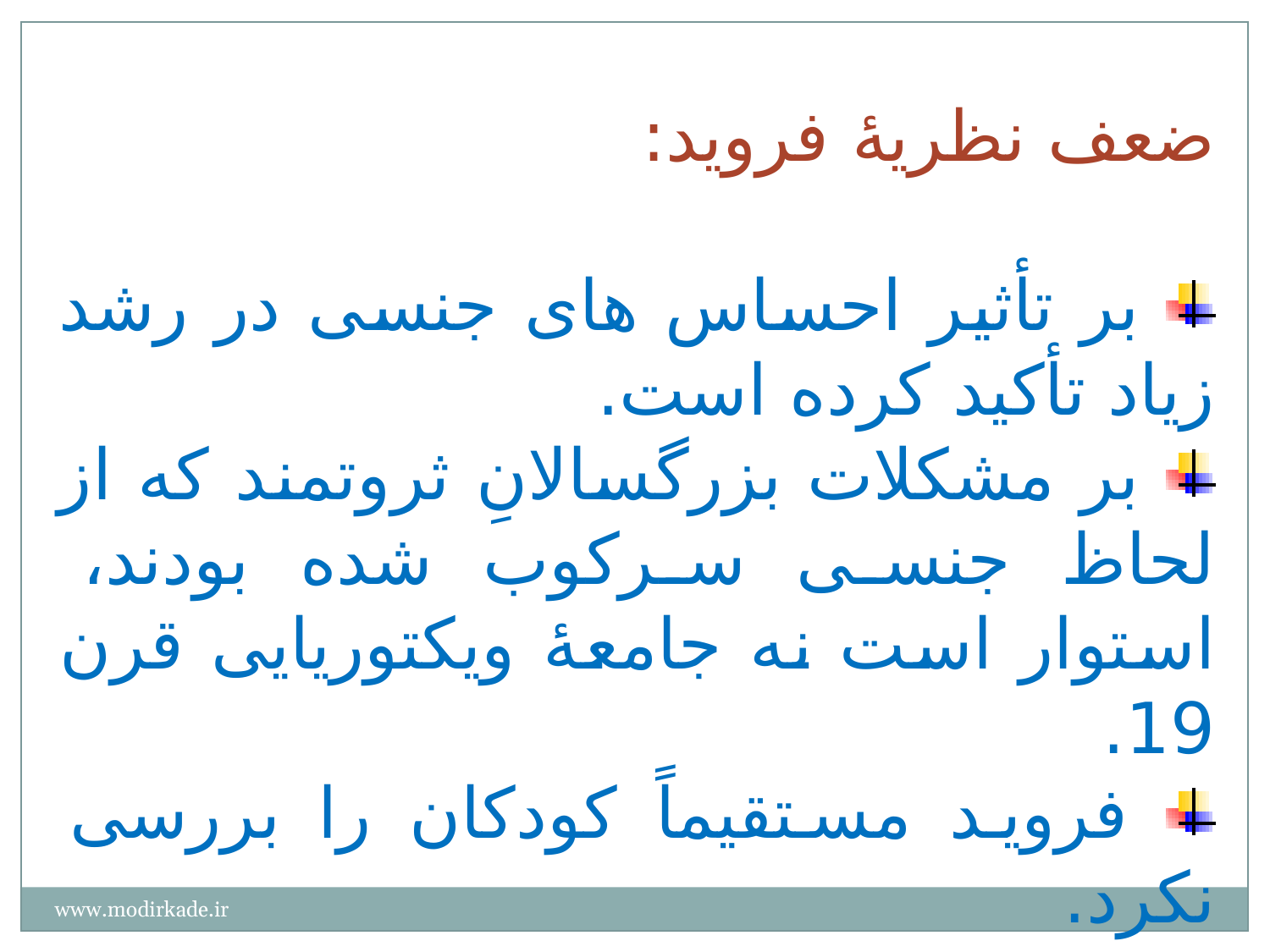

ضعف نظریۀ فروید:

 بر تأثیر احساس های جنسی در رشد زیاد تأکید کرده است.
 بر مشکلات بزرگسالانِ ثروتمند که از لحاظ جنسی سرکوب شده بودند، استوار است نه جامعۀ ویکتوریایی قرن 19.
 فروید مستقیماً کودکان را بررسی نکرد.
www.modirkade.ir